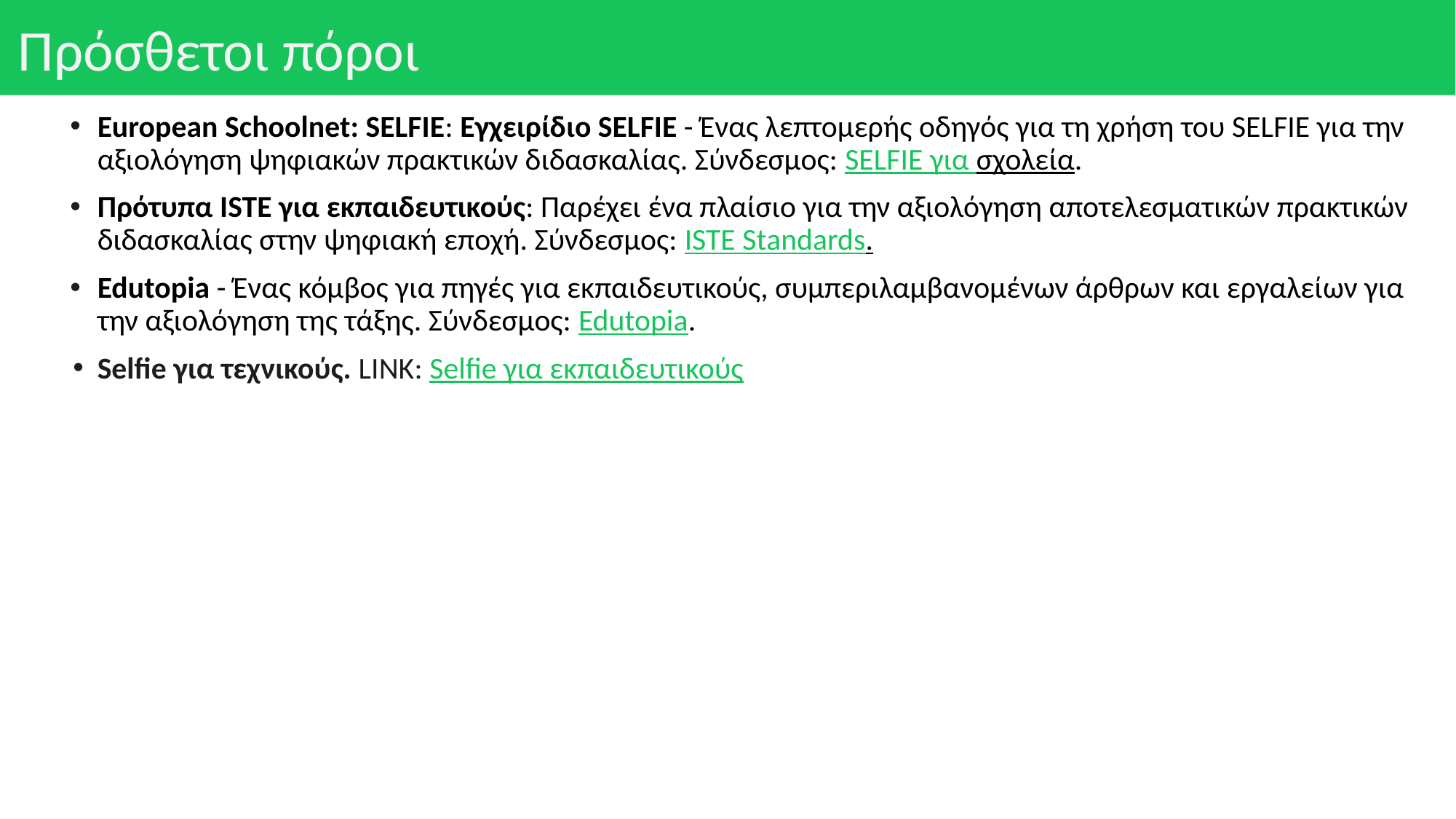

# Πρόσθετοι πόροι
European Schoolnet: SELFIE: Εγχειρίδιο SELFIE - Ένας λεπτομερής οδηγός για τη χρήση του SELFIE για την αξιολόγηση ψηφιακών πρακτικών διδασκαλίας. Σύνδεσμος: SELFIE για σχολεία.
Πρότυπα ISTE για εκπαιδευτικούς: Παρέχει ένα πλαίσιο για την αξιολόγηση αποτελεσματικών πρακτικών διδασκαλίας στην ψηφιακή εποχή. Σύνδεσμος: ISTE Standards.
Edutopia - Ένας κόμβος για πηγές για εκπαιδευτικούς, συμπεριλαμβανομένων άρθρων και εργαλείων για την αξιολόγηση της τάξης. Σύνδεσμος: Edutopia.
Selfie για τεχνικούς. LINK: Selfie για εκπαιδευτικούς